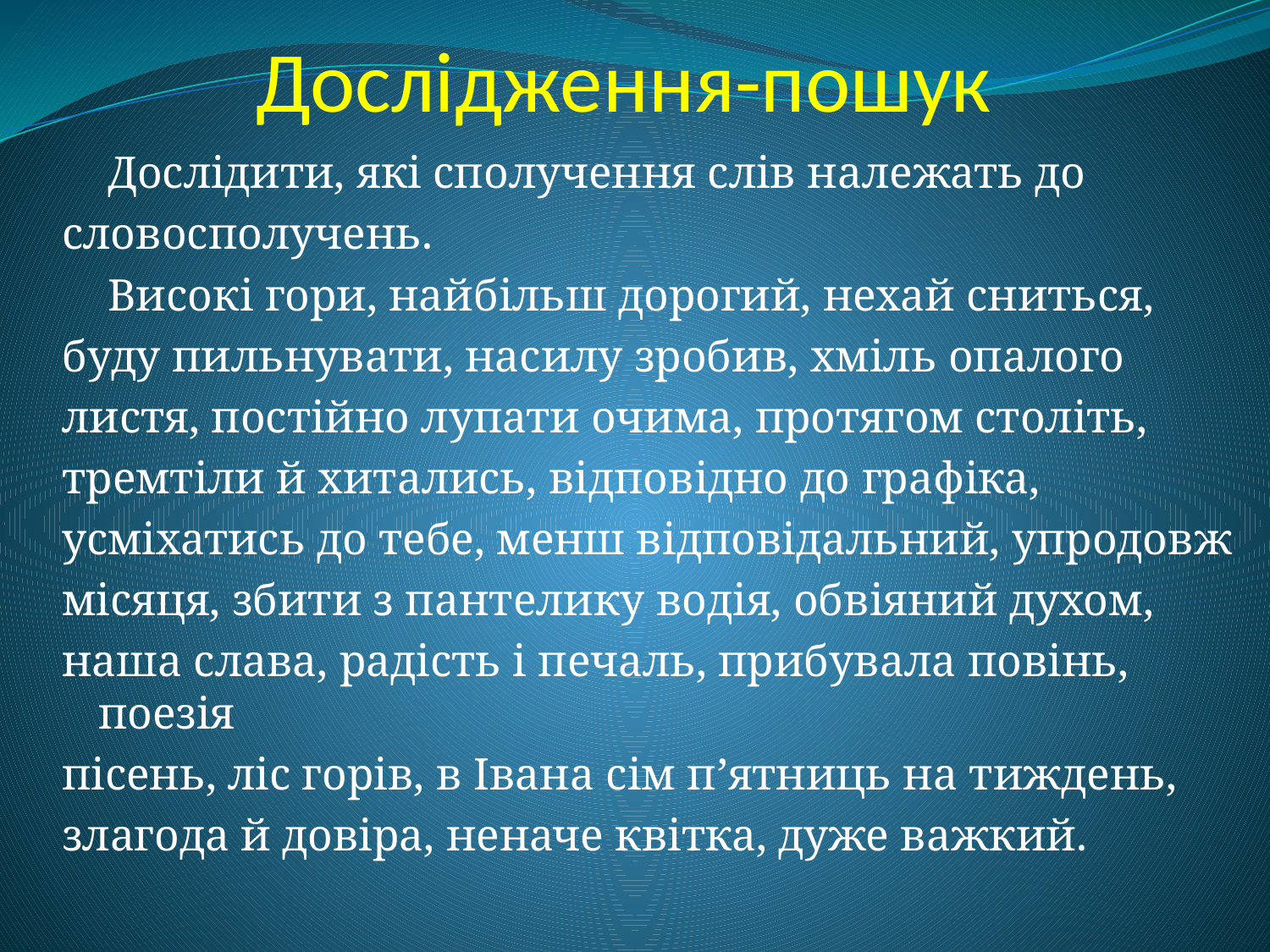

# Дослідження-пошук
    Дослідити, які сполучення слів належать до
словосполучень.
    Високі гори, найбільш дорогий, нехай сниться,
буду пильнувати, насилу зробив, хміль опалого
листя, постійно лупати очима, протягом століть,
тремтіли й хитались, відповідно до графіка,
усміхатись до тебе, менш відповідальний, упродовж
місяця, збити з пантелику водія, обвіяний духом,
наша слава, радість і печаль, прибувала повінь, поезія
пісень, ліс горів, в Івана сім п’ятниць на тиждень,
злагода й довіра, неначе квітка, дуже важкий.